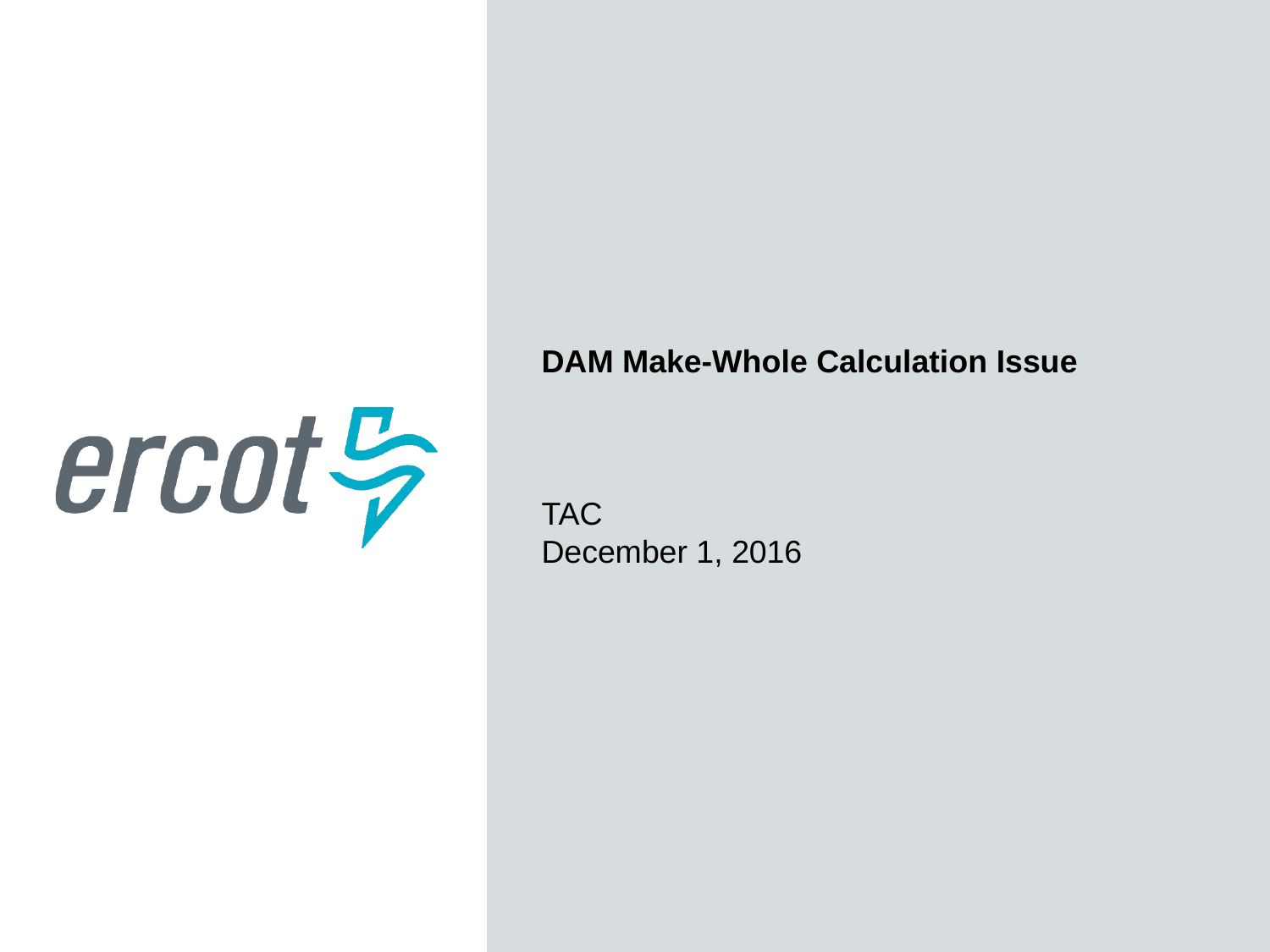

DAM Make-Whole Calculation Issue

TAC
December 1, 2016